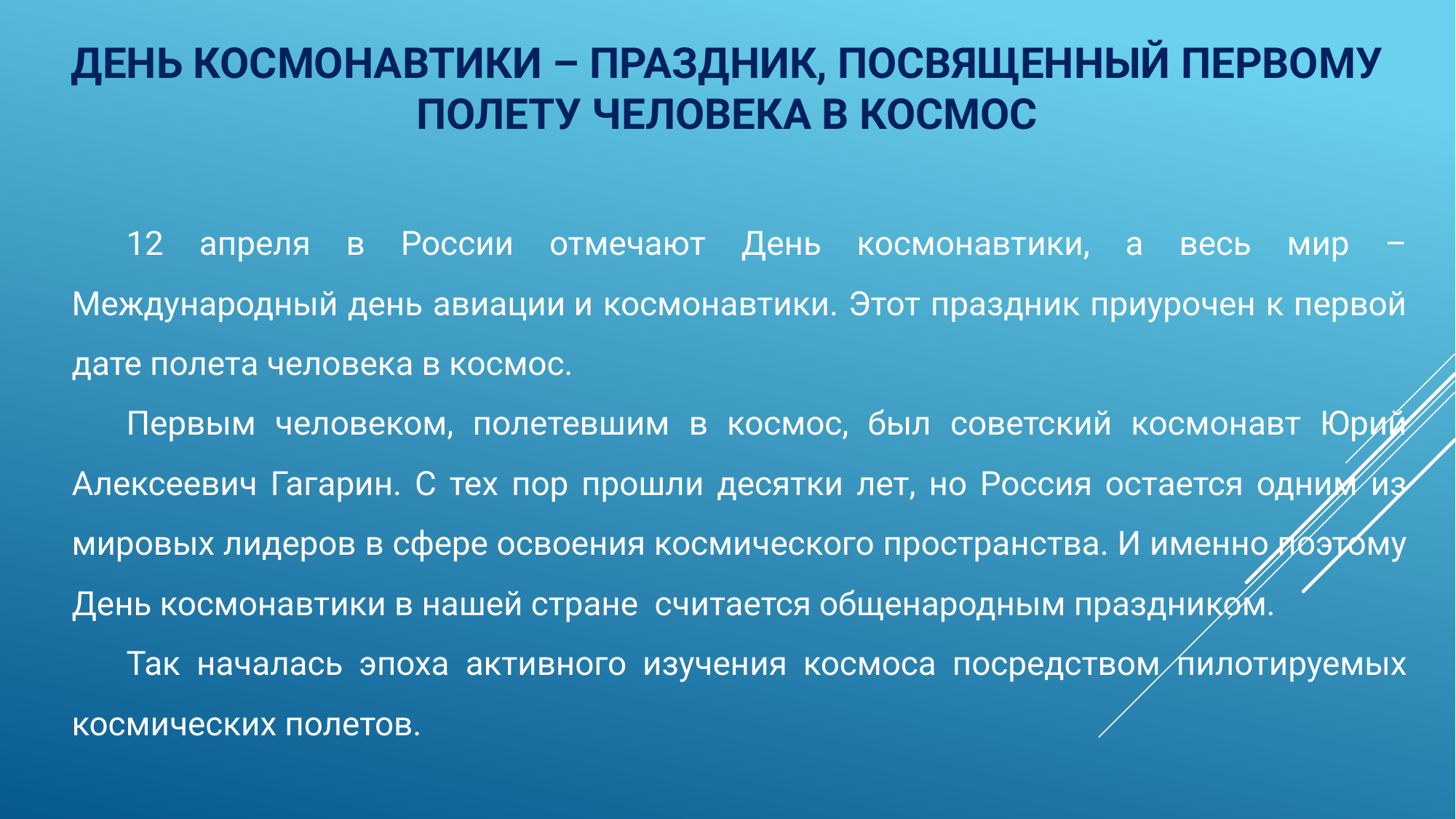

ДЕНЬ КОСМОНАВТИКИ – ПРАЗДНИК, ПОСВЯЩЕННЫЙ ПЕРВОМУ ПОЛЕТУ ЧЕЛОВЕКА В КОСМОС

12 апреля в России отмечают День космонавтики, а весь мир – Международный день авиации и космонавтики. Этот праздник приурочен к первой дате полета человека в космос.
Первым человеком, полетевшим в космос, был советский космонавт Юрий Алексеевич Гагарин. С тех пор прошли десятки лет, но Россия остается одним из мировых лидеров в сфере освоения космического пространства. И именно поэтому День космонавтики в нашей стране  считается общенародным праздником.
Так началась эпоха активного изучения космоса посредством пилотируемых космических полетов.